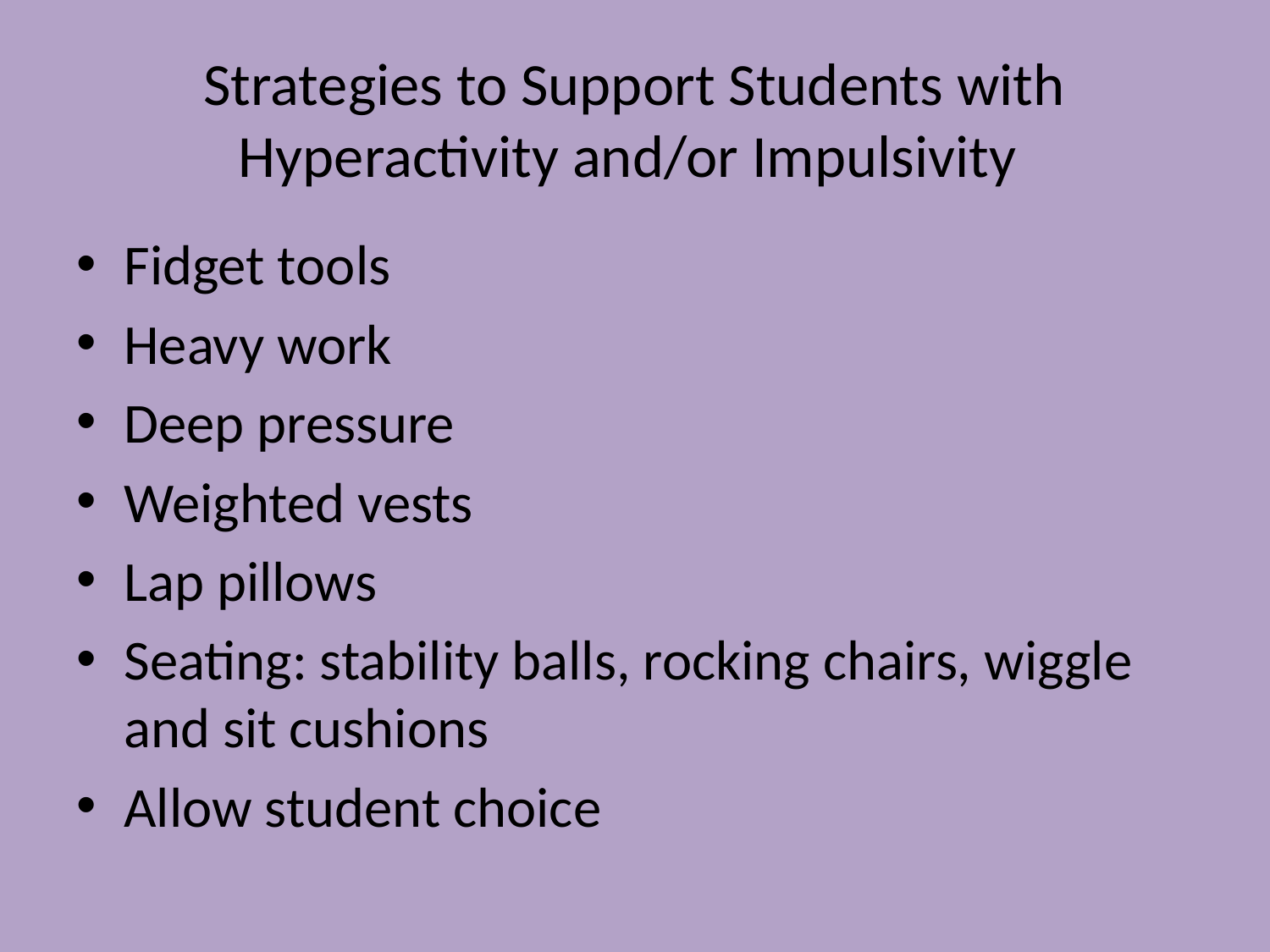

# Strategies to Support Students with Hyperactivity and/or Impulsivity
Fidget tools
Heavy work
Deep pressure
Weighted vests
Lap pillows
Seating: stability balls, rocking chairs, wiggle and sit cushions
Allow student choice